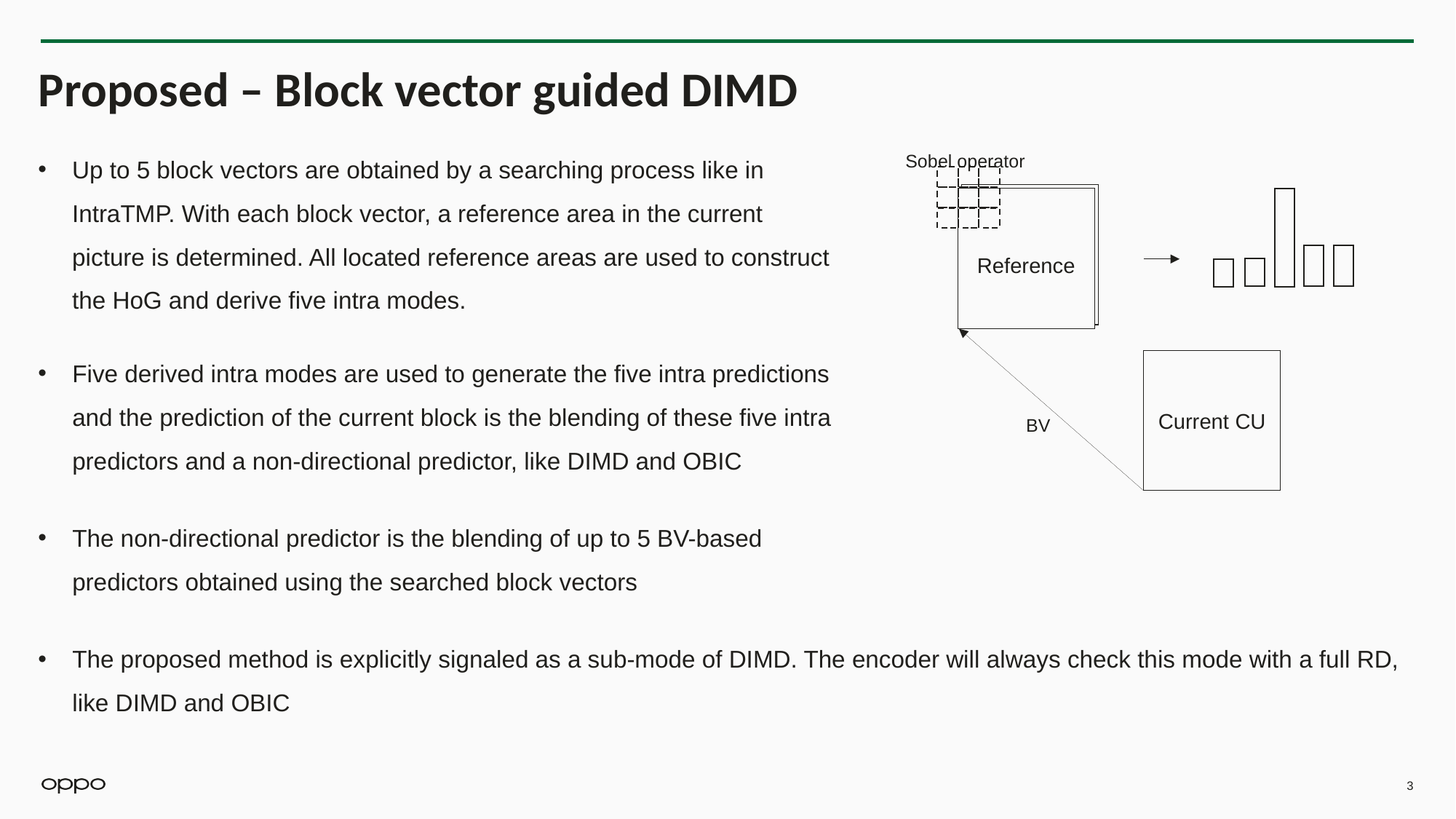

# Proposed – Block vector guided DIMD
Sobel operator
Up to 5 block vectors are obtained by a searching process like in IntraTMP. With each block vector, a reference area in the current picture is determined. All located reference areas are used to construct the HoG and derive five intra modes.

Reference

Five derived intra modes are used to generate the five intra predictions  and the prediction of the current block is the blending of these five intra predictors and a non-directional predictor, like DIMD and OBIC
Current CU
BV
The non-directional predictor is the blending of up to 5 BV-based predictors obtained using the searched block vectors
The proposed method is explicitly signaled as a sub-mode of DIMD. The encoder will always check this mode with a full RD, like DIMD and OBIC
3